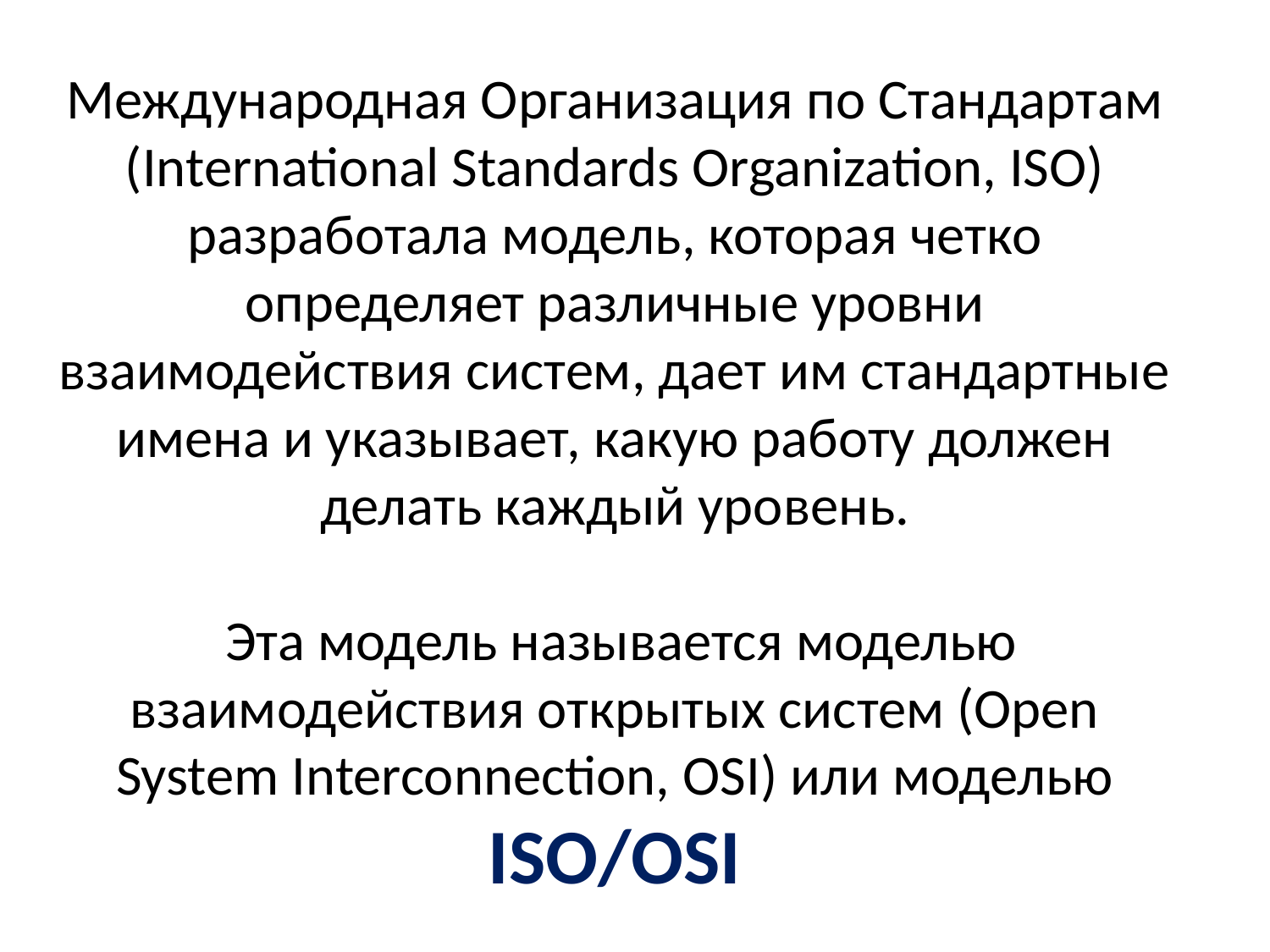

Международная Организация по Стандартам (International Standards Organization, ISO) разработала модель, которая четко определяет различные уровни взаимодействия систем, дает им стандартные имена и указывает, какую работу должен делать каждый уровень.

 Эта модель называется моделью взаимодействия открытых систем (Open System Interconnection, OSI) или моделью ISO/OSI